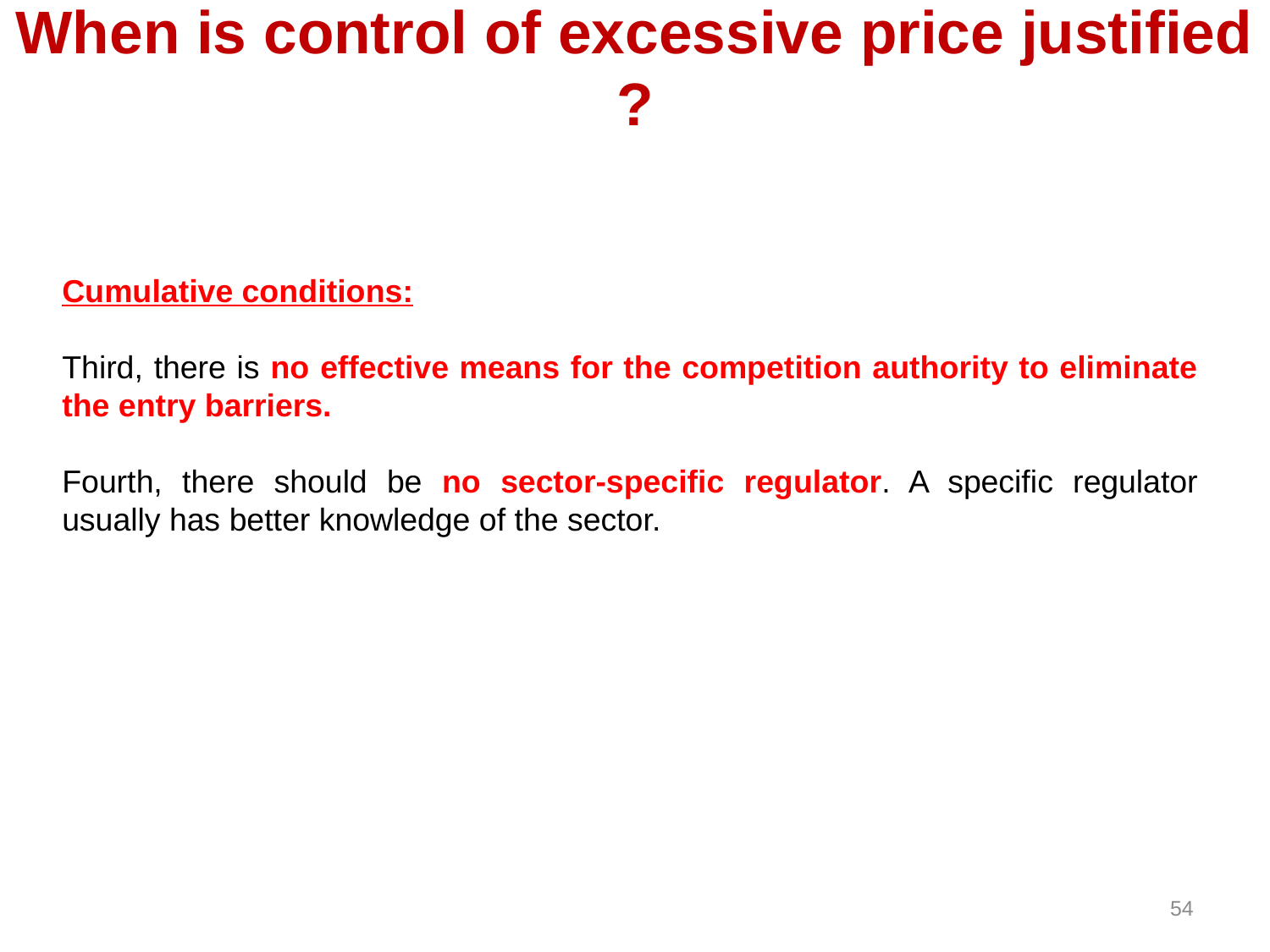

# When is control of excessive price justified ?
Cumulative conditions:

Third, there is no effective means for the competition authority to eliminate the entry barriers.

Fourth, there should be no sector-specific regulator. A specific regulator usually has better knowledge of the sector.

54